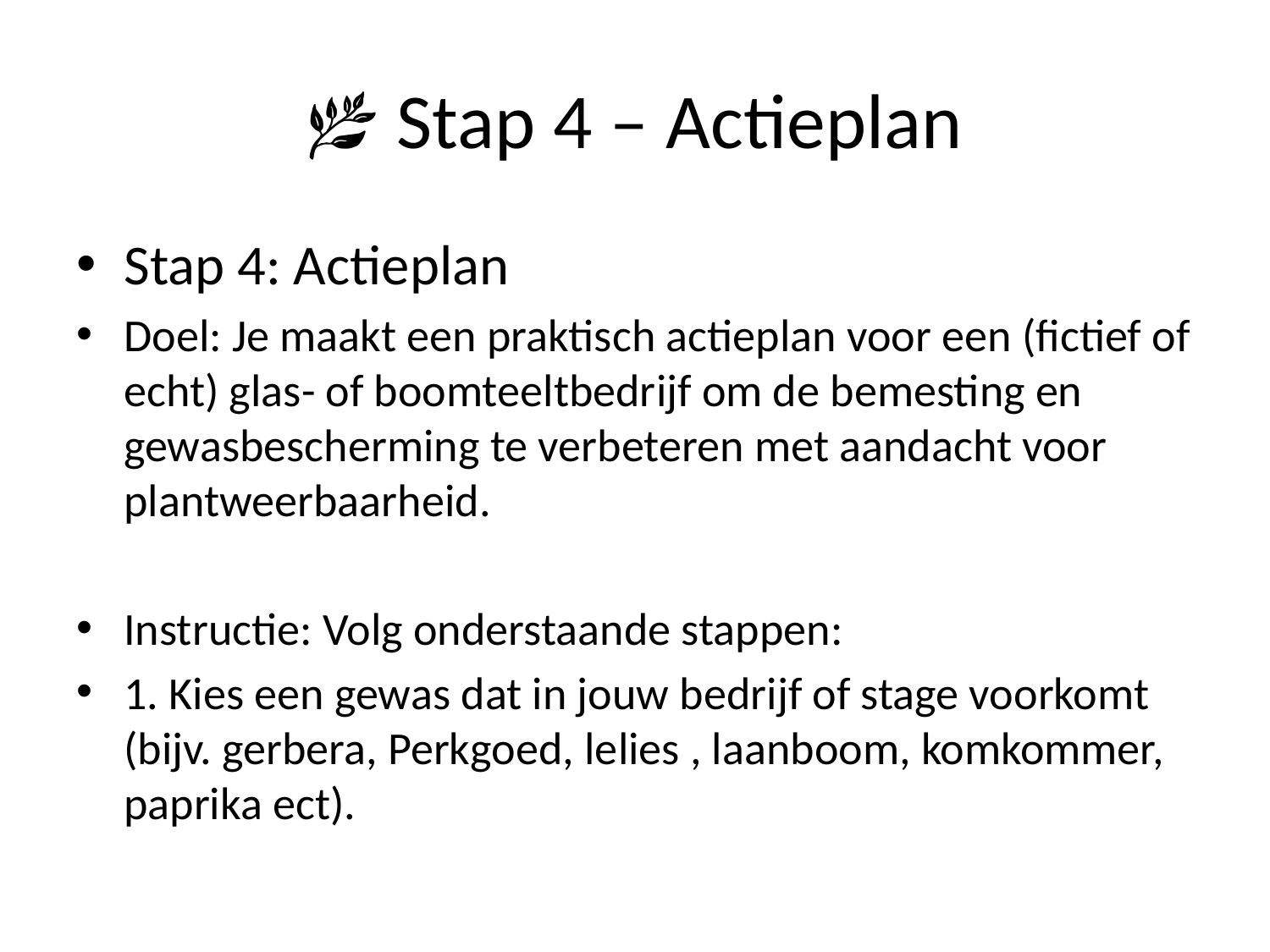

# 🌿 Stap 4 – Actieplan
Stap 4: Actieplan
Doel: Je maakt een praktisch actieplan voor een (fictief of echt) glas- of boomteeltbedrijf om de bemesting en gewasbescherming te verbeteren met aandacht voor plantweerbaarheid.

Instructie: Volg onderstaande stappen:
1. Kies een gewas dat in jouw bedrijf of stage voorkomt (bijv. gerbera, Perkgoed, lelies , laanboom, komkommer, paprika ect).